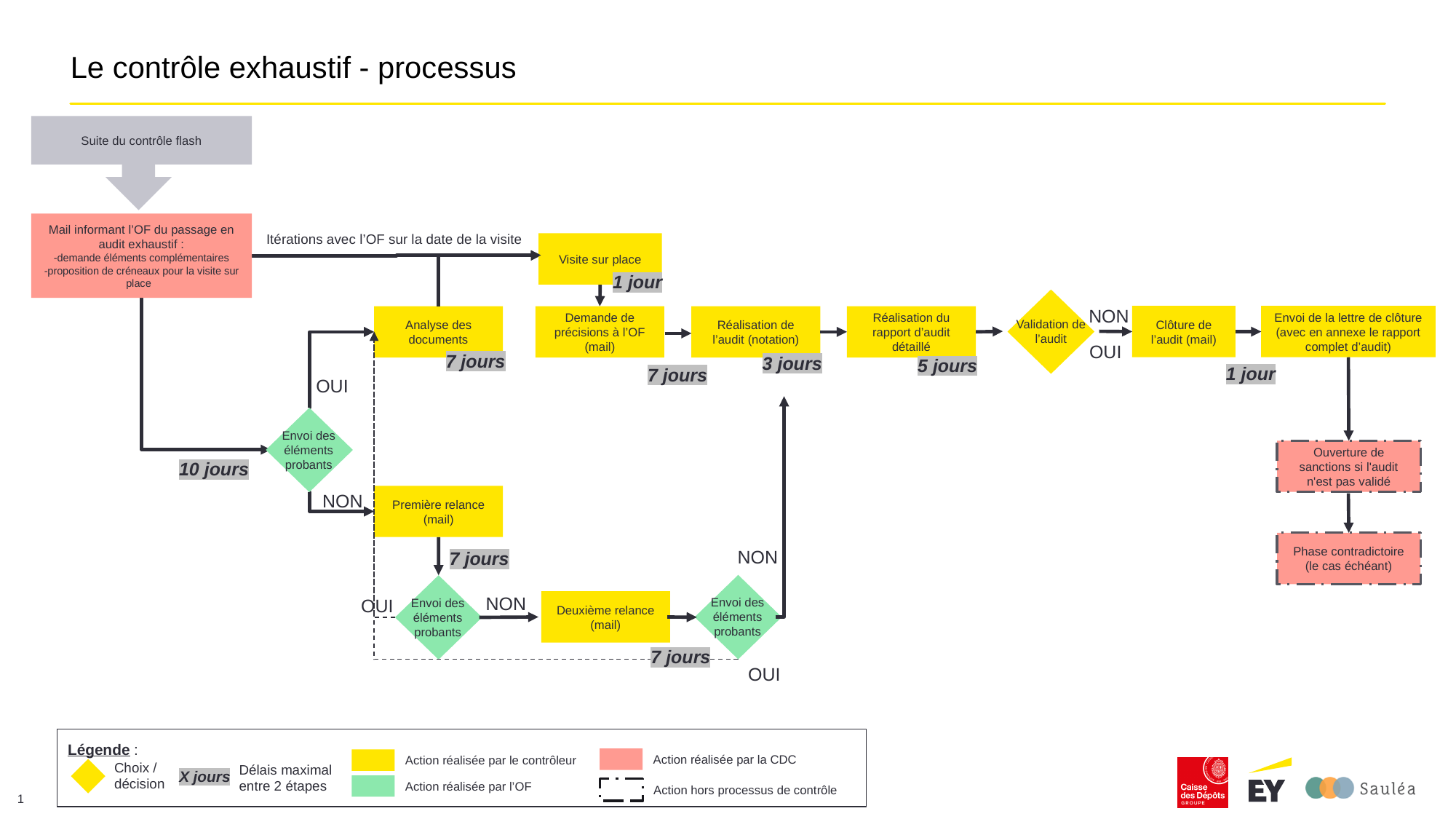

# Le contrôle exhaustif - processus
Suite du contrôle flash

Mail informant l’OF du passage en audit exhaustif :
-demande éléments complémentaires
-proposition de créneaux pour la visite sur place
Itérations avec l’OF sur la date de la visite
Visite sur place
1 jour

Validation de l’audit
NON
Clôture de l’audit (mail)
Envoi de la lettre de clôture (avec en annexe le rapport complet d’audit)
Analyse des documents
Demande de précisions à l’OF (mail)
Réalisation de l’audit (notation)
Réalisation du rapport d’audit détaillé
OUI
7 jours
3 jours
5 jours
1 jour
7 jours
OUI

Envoi des éléments probants
Ouverture de sanctions si l'audit n'est pas validé
10 jours
Première relance (mail)
NON
Phase contradictoire (le cas échéant)
NON
7 jours

Envoi des éléments probants

Envoi des éléments probants
Deuxième relance (mail)
NON
OUI
7 jours
OUI
Légende :

Action réalisée par la CDC
Action réalisée par le contrôleur
Choix / décision

Délais maximal  entre 2 étapes
X jours

Action réalisée par l’OF

Action hors processus de contrôle
1